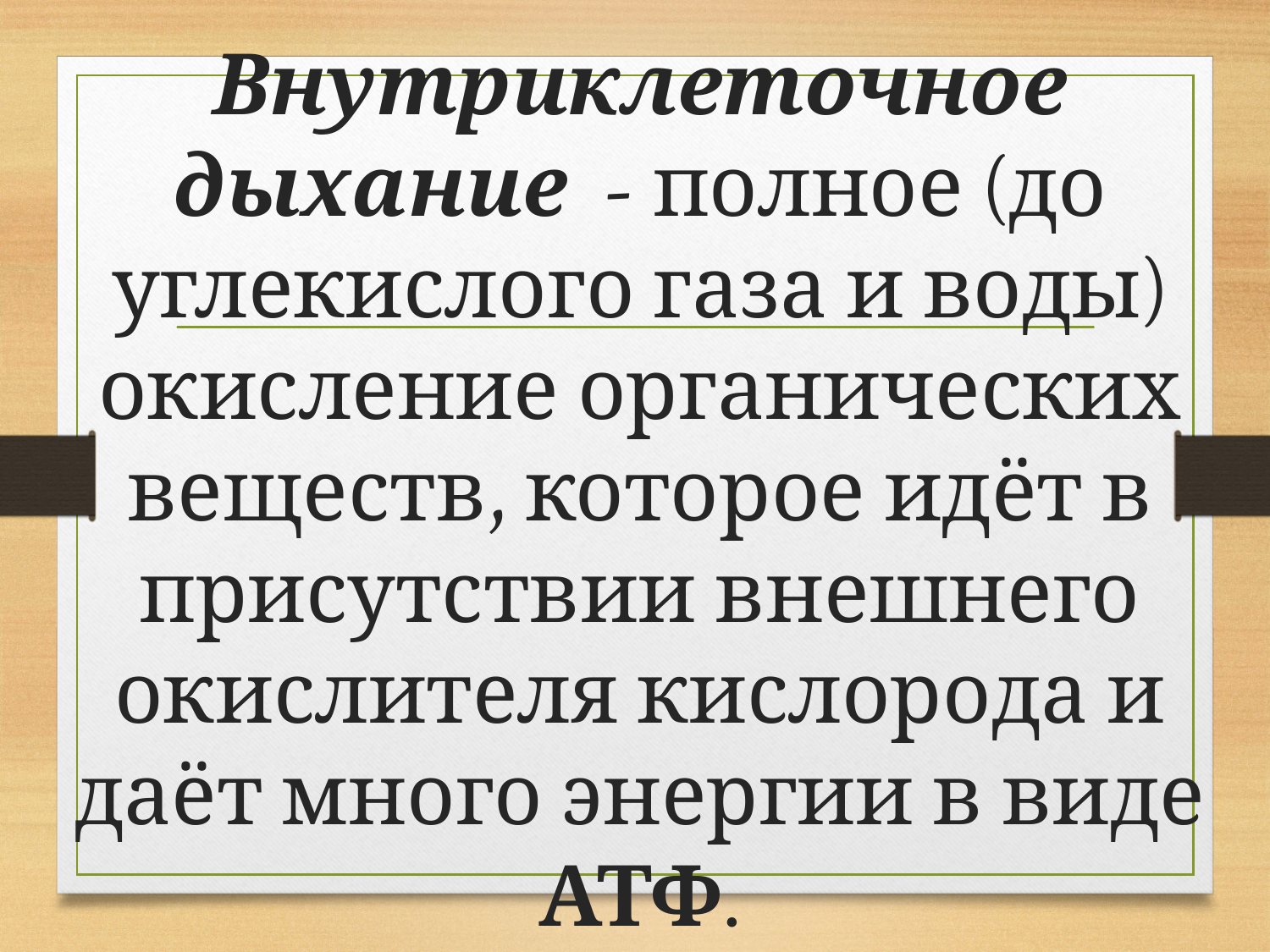

# Внутриклеточное дыхание  - полное (до углекислого газа и воды) окисление органических веществ, которое идёт в присутствии внешнего окислителя кислорода и даёт много энергии в виде АТФ.